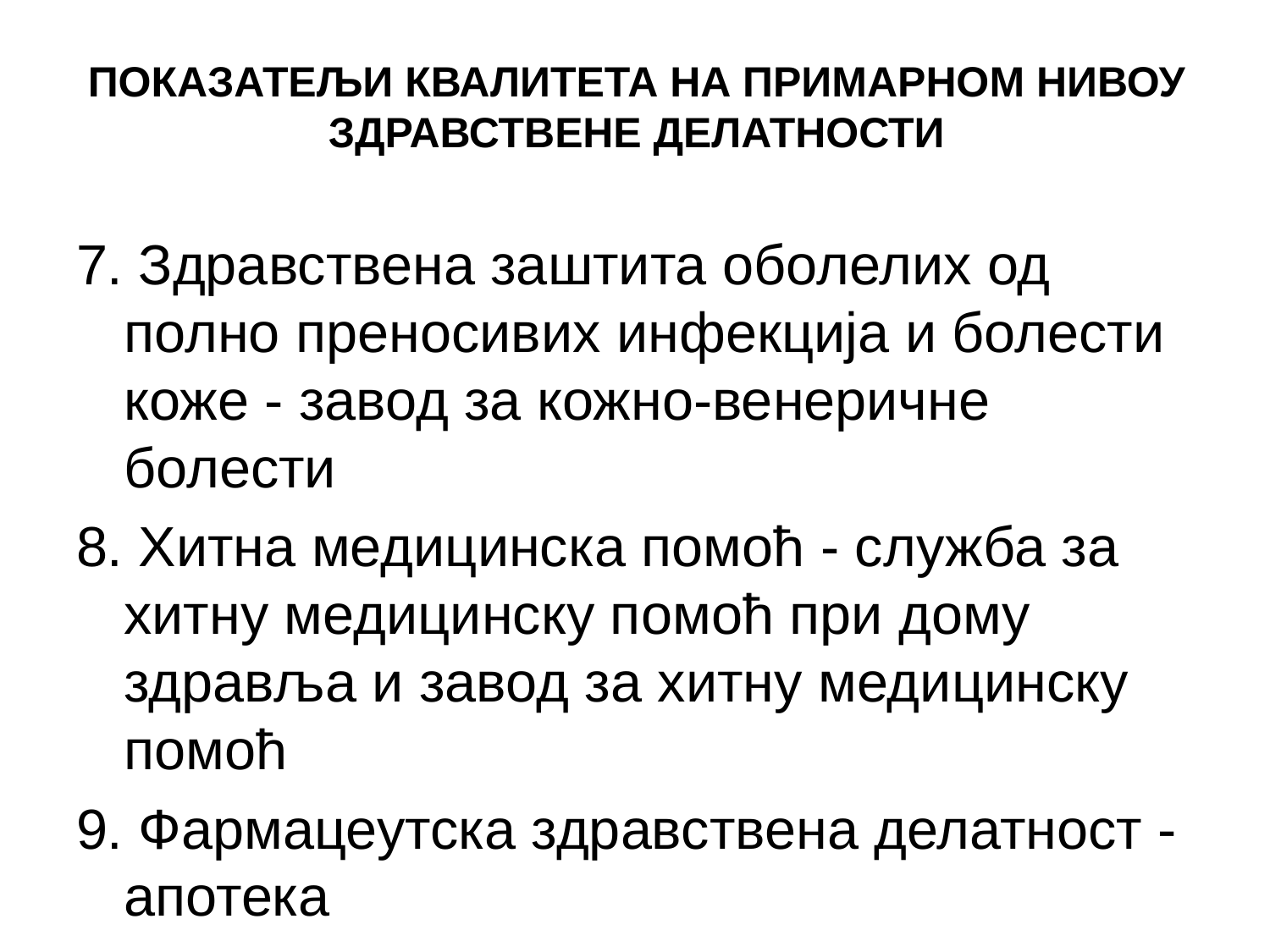

# ПОКАЗАТЕЉИ КВАЛИТЕТА НА ПРИМАРНОМ НИВОУ ЗДРАВСТВЕНЕ ДЕЛАТНОСТИ
7. Здравствена заштита оболелих од полно преносивих инфекција и болести коже - завод за кожно-венеричне болести
8. Хитна медицинска помоћ - служба за хитну медицинску помоћ при дому здравља и завод за хитну медицинску помоћ
9. Фармацеутска здравствена делатност - апотека